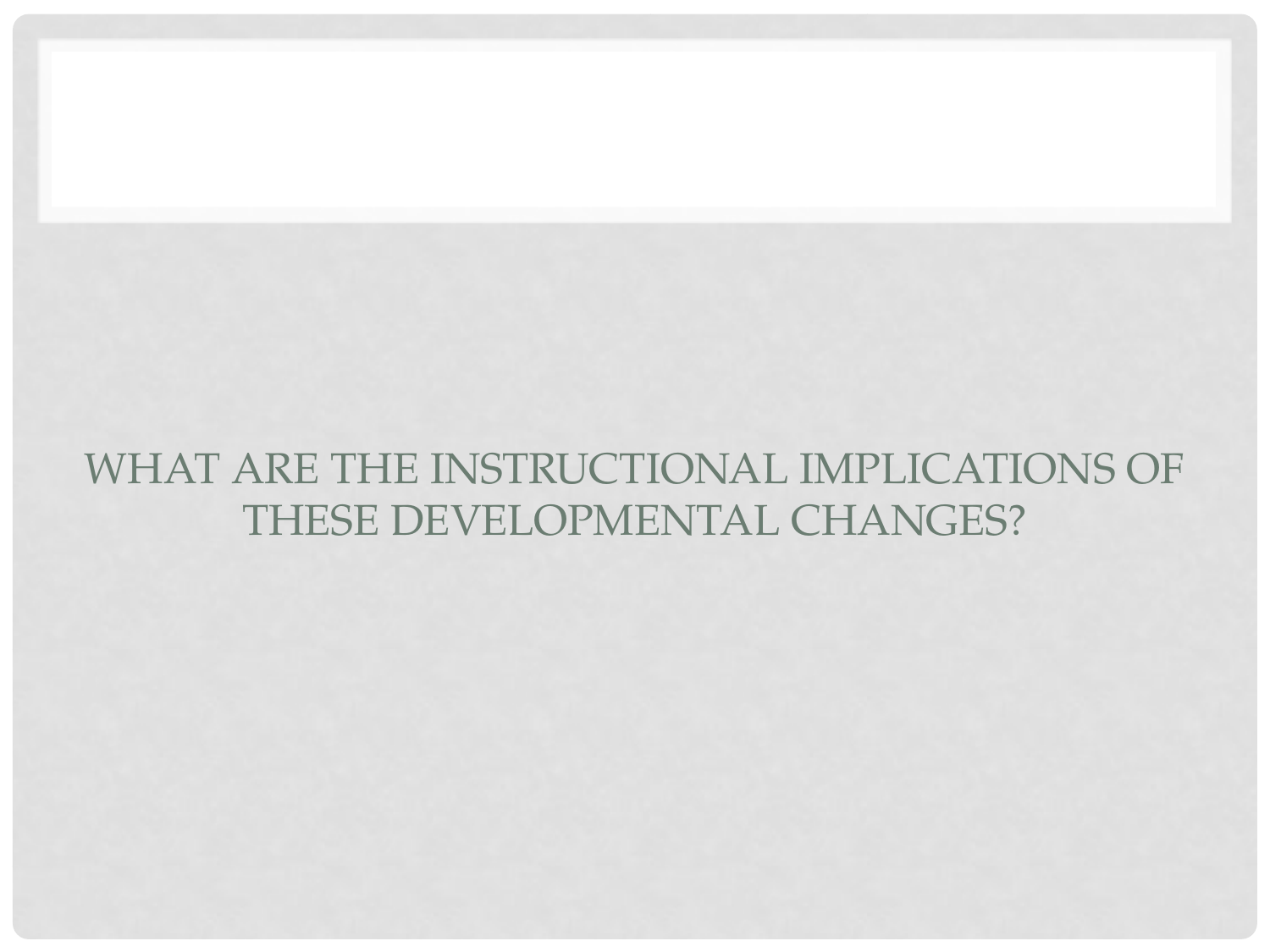

# What are the instructional Implications of these developmental changes?